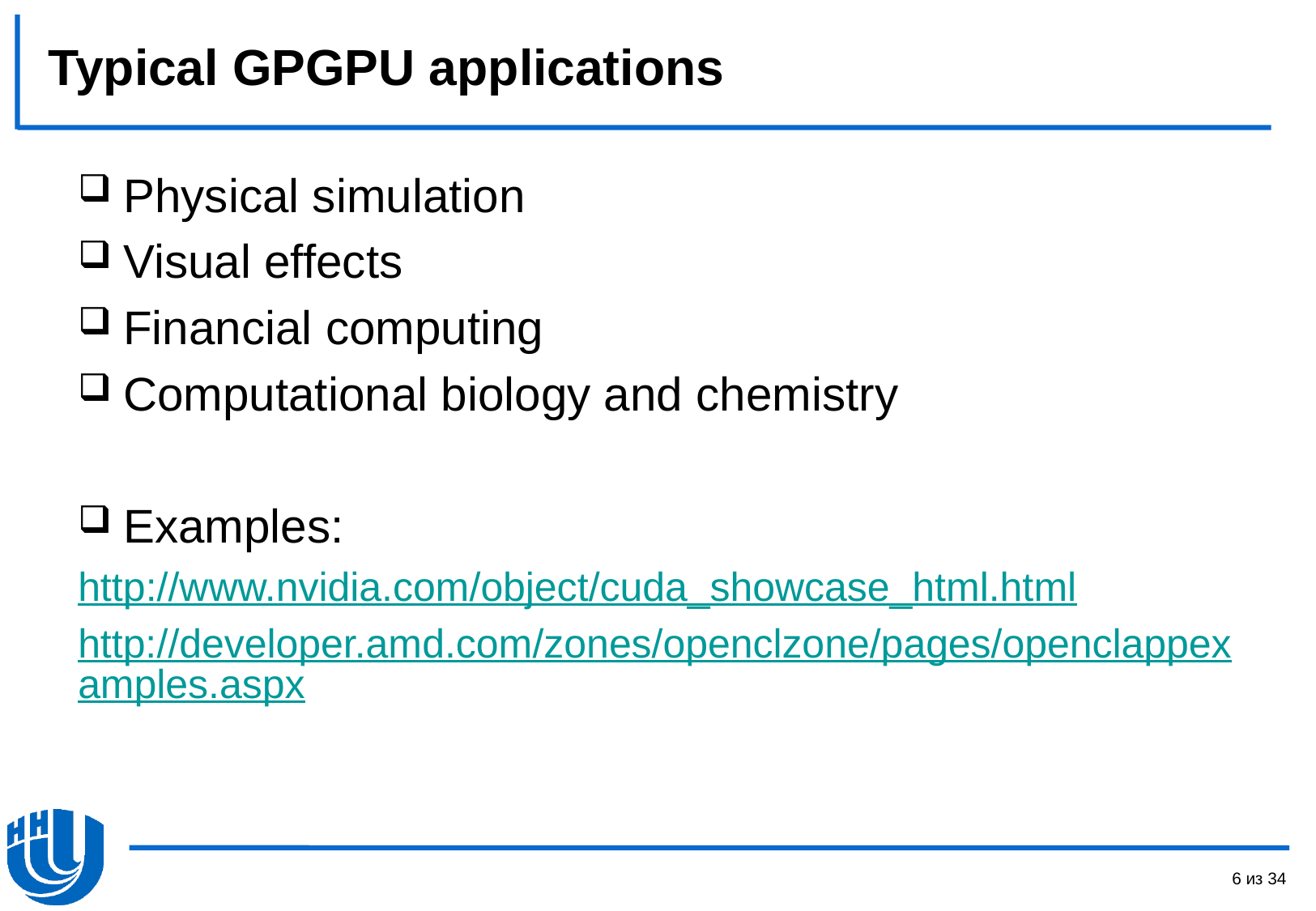

# Typical GPGPU applications
Physical simulation
Visual effects
Financial computing
Computational biology and chemistry

Examples:
http://www.nvidia.com/object/cuda_showcase_html.html
http://developer.amd.com/zones/openclzone/pages/openclappexamples.aspx

6